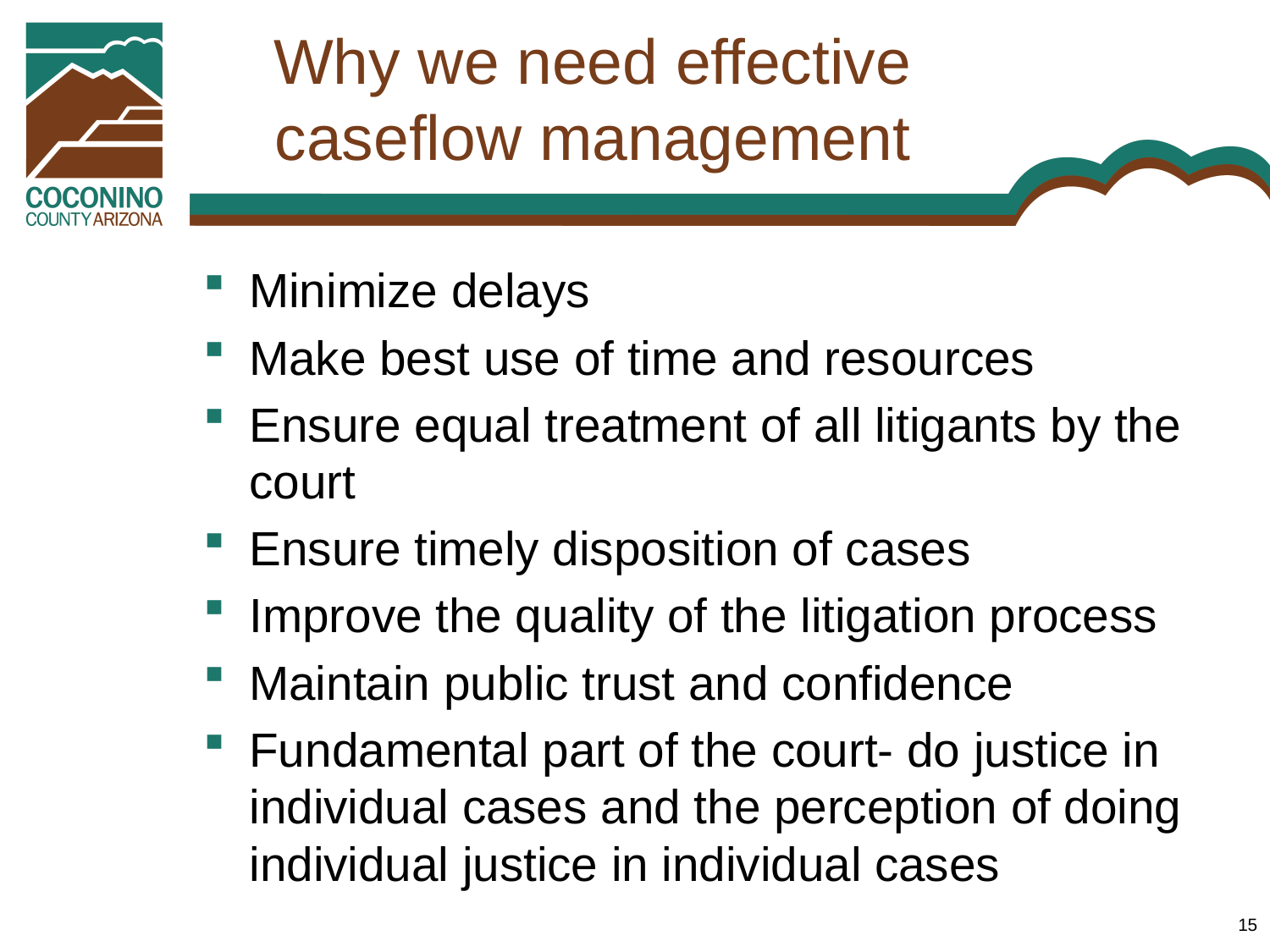

# Why we need effective caseflow management
Minimize delays
Make best use of time and resources
Ensure equal treatment of all litigants by the court
Ensure timely disposition of cases
Improve the quality of the litigation process
Maintain public trust and confidence
Fundamental part of the court- do justice in individual cases and the perception of doing individual justice in individual cases